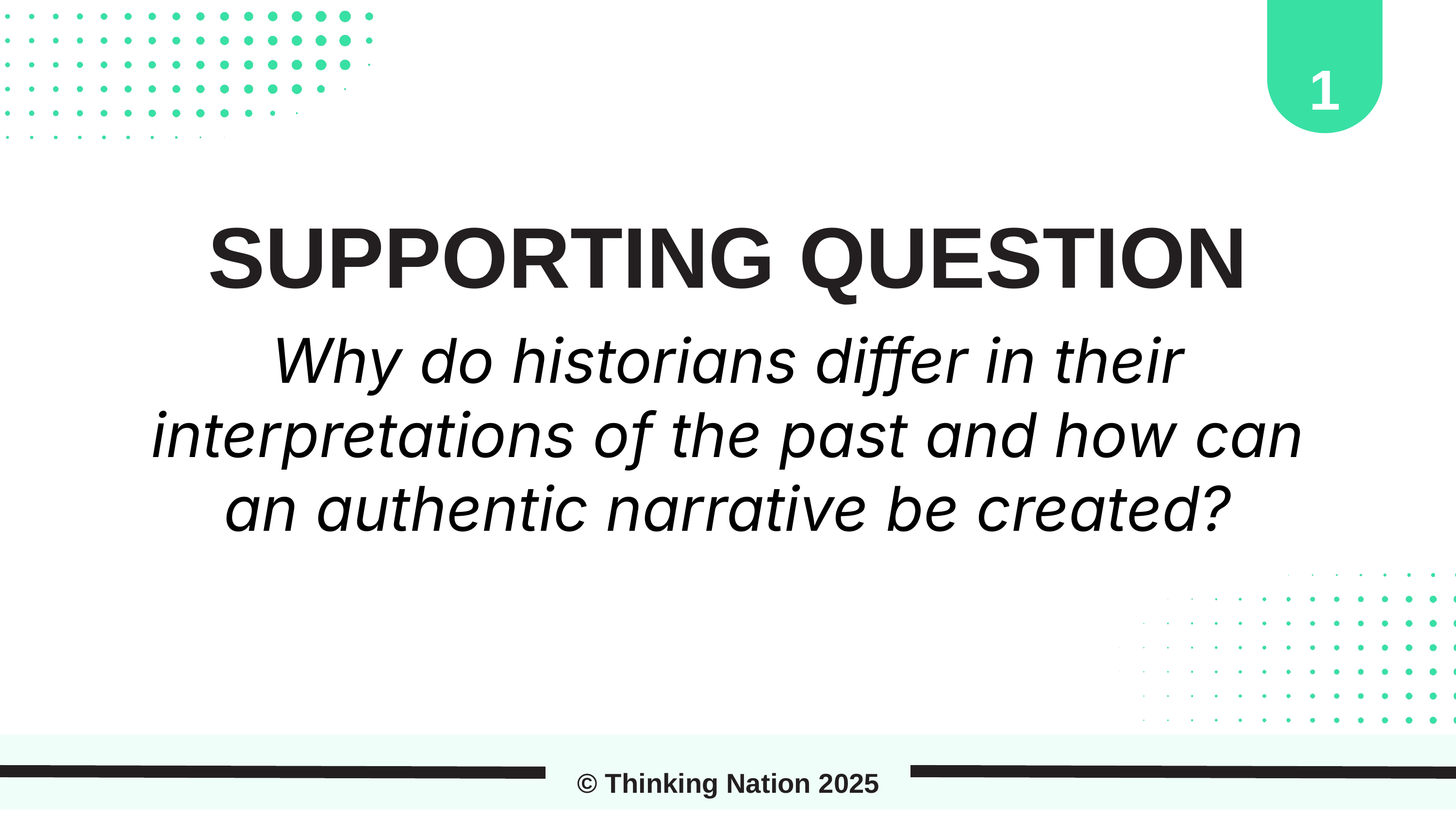

1
SUPPORTING QUESTION
Why do historians differ in their interpretations of the past and how can an authentic narrative be created?

© Thinking Nation 2025